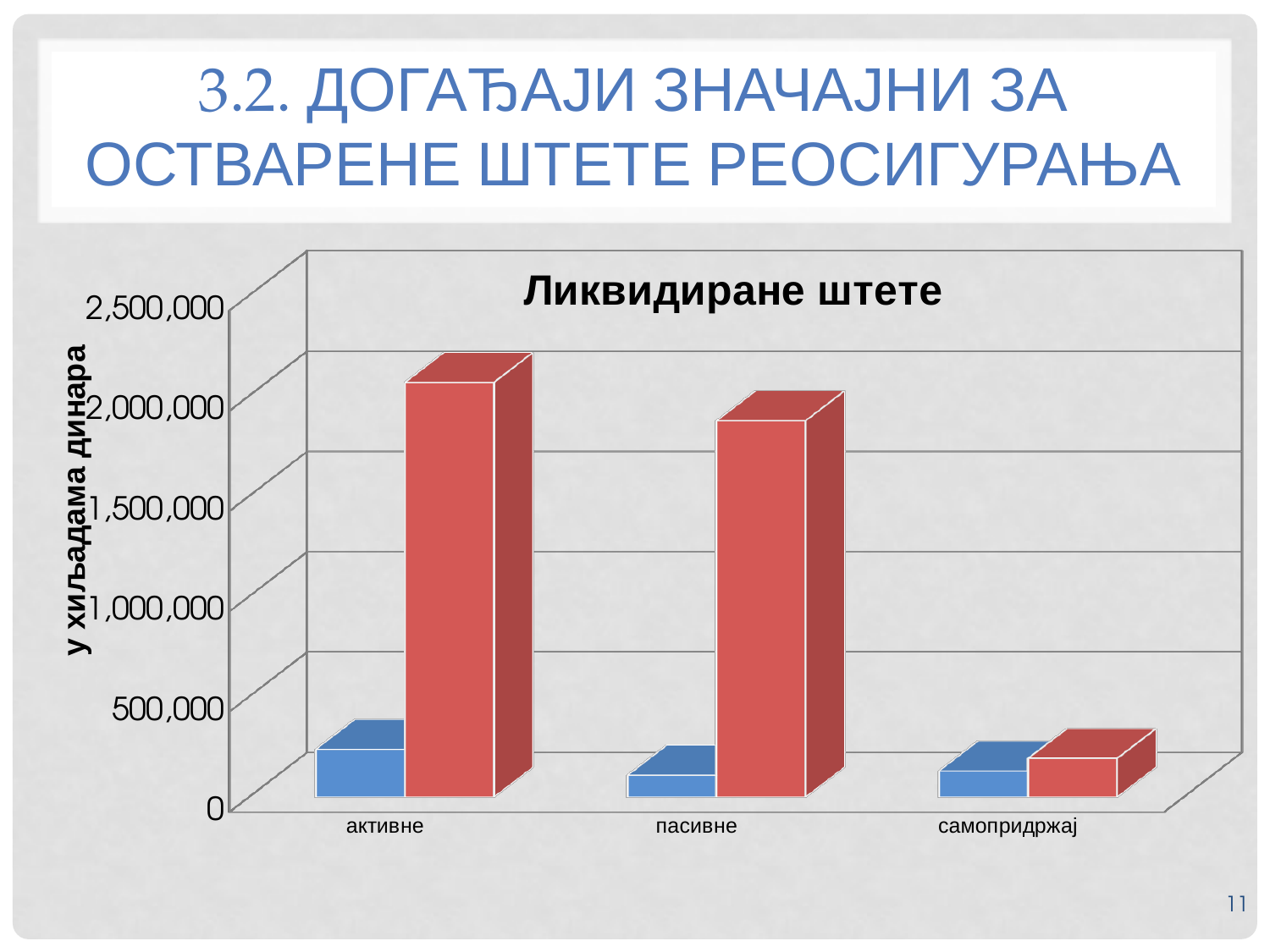

# 3.2. ДОГАЂАЈИ ЗНАЧАЈНИ ЗА ОСТВАРЕНЕ ШТЕТЕ РЕОСИГУРАЊА

[unsupported chart]

11